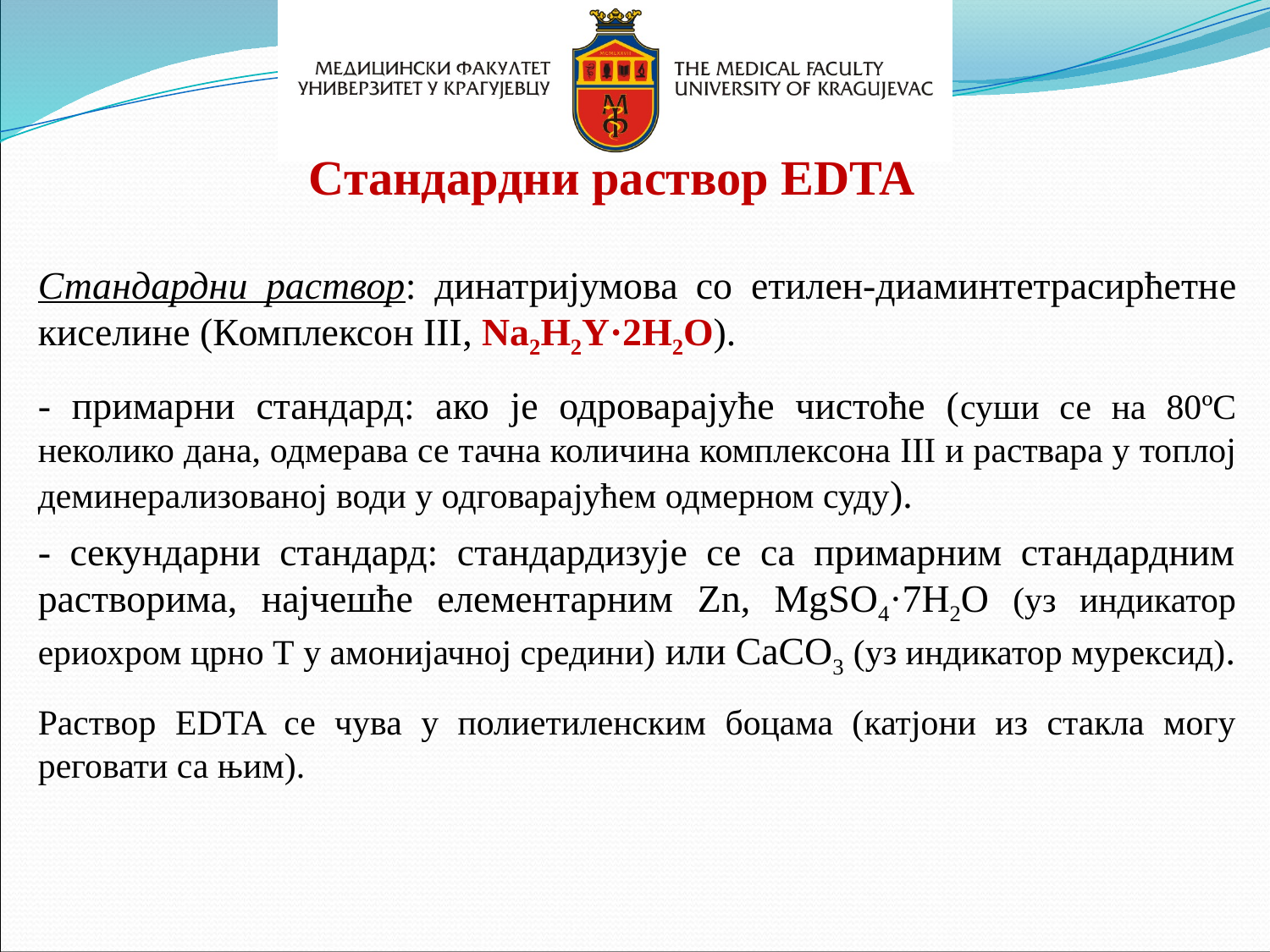

Стандардни раствор EDTA
Стандардни раствор: динатријумова со етилен-диаминтетрасирћетне киселине (Комплексон III, Na2H2Y·2H2O).
- примарни стандард: ако је одроварајуће чистоће (суши се на 80ºC неколико дана, одмерава се тачна количина комплексона III и раствара у топлој деминерализованој води у одговарајућем одмерном суду).
- секундарни стандард: стандардизује се са примарним стандардним растворима, најчешће елементарним Zn, MgSO4·7H2O (уз индикатор ериохром црно Т у амонијачној средини) или CaCO3 (уз индикатор мурексид).
Раствор EDTA се чува у полиетиленским боцама (катјони из стакла могу реговати са њим).